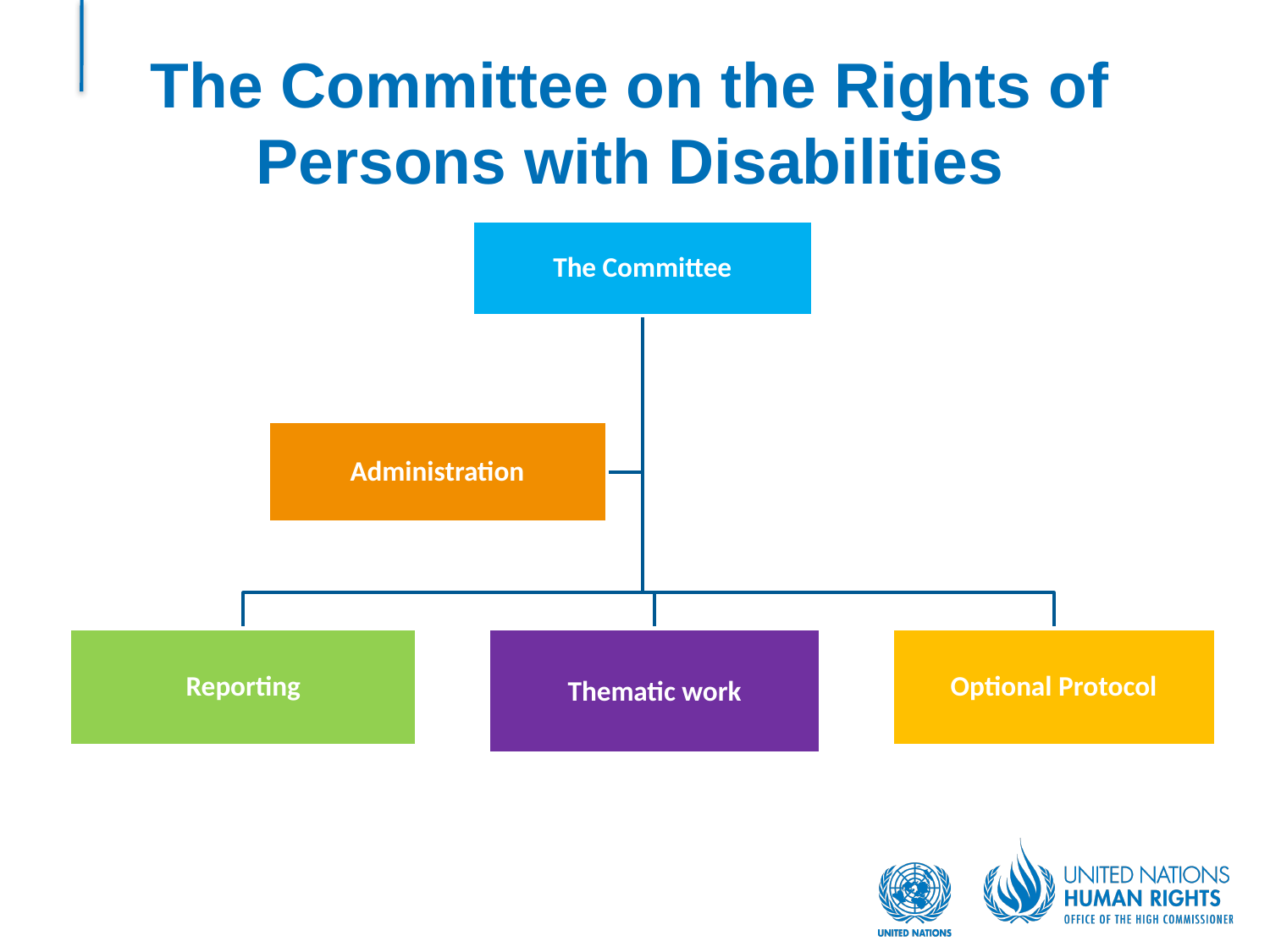

# The Committee on the Rights of Persons with Disabilities
The Committee
Reporting

Thematic work

Optional Protocol
Administration